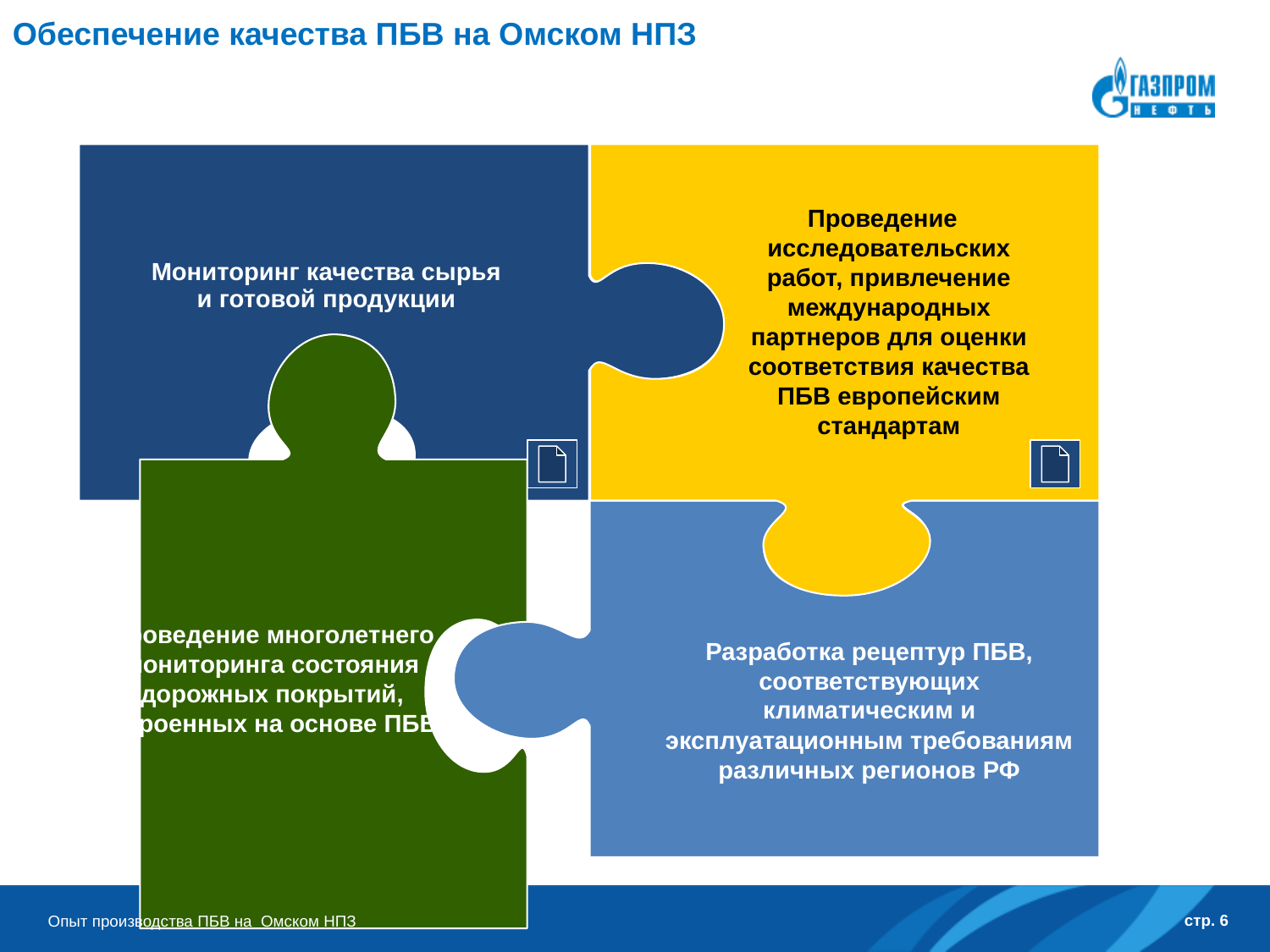

Обеспечение качества ПБВ на Омском НПЗ

Проведение исследовательских работ, привлечение международных партнеров для оценки соответствия качества ПБВ европейским стандартам
Мониторинг качества сырья и готовой продукции

Проведение многолетнего мониторинга состояния дорожных покрытий, устроенных на основе ПБВ
Разработка рецептур ПБВ, соответствующих климатическим и эксплуатационным требованиям различных регионов РФ
Опыт производства ПБВ на  Омском НПЗ
стр. 6